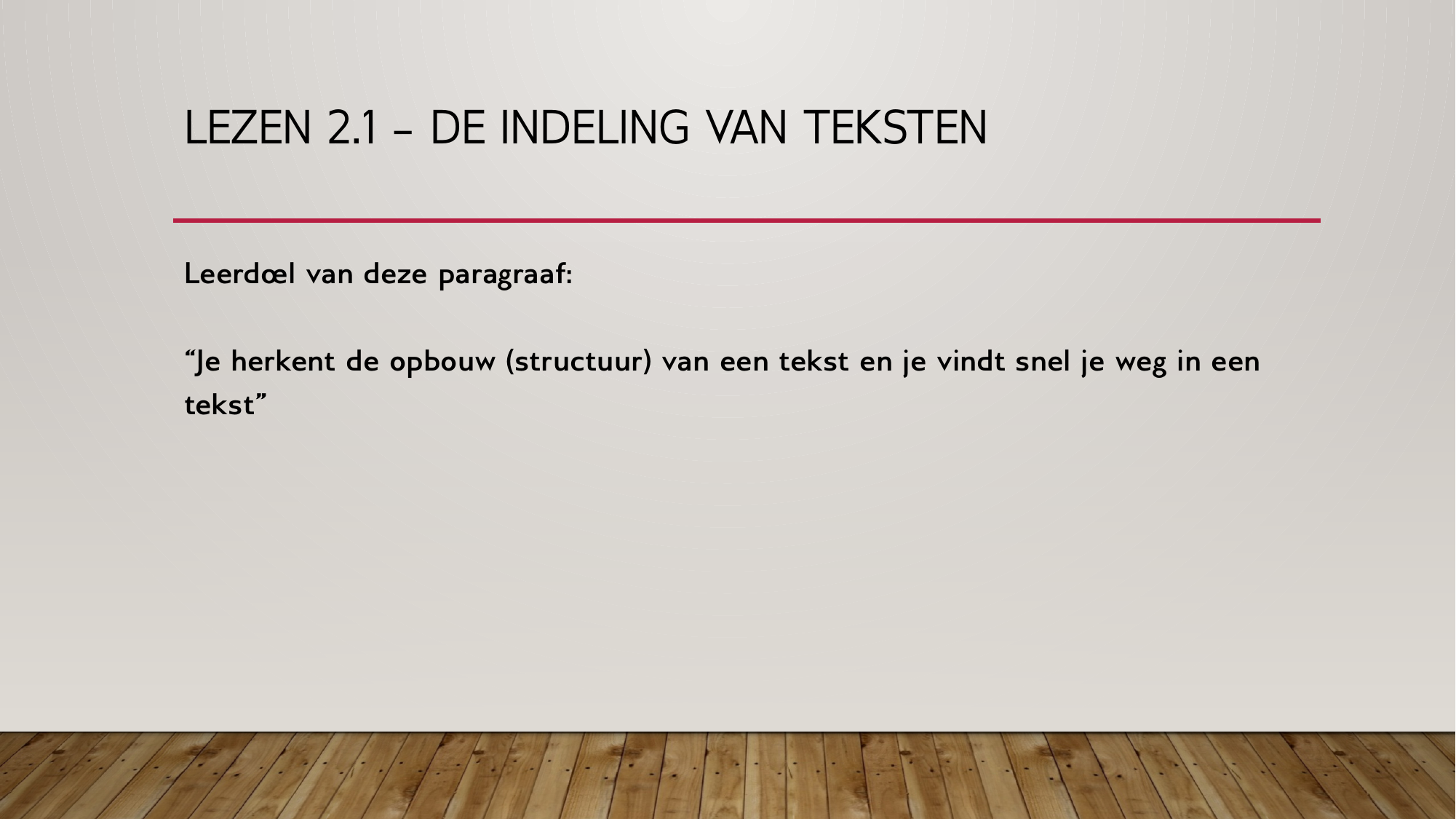

# Lezen 2.1 – De indeling van teksten
Leerdoel van deze paragraaf:
“Je herkent de opbouw (structuur) van een tekst en je vindt snel je weg in een tekst”